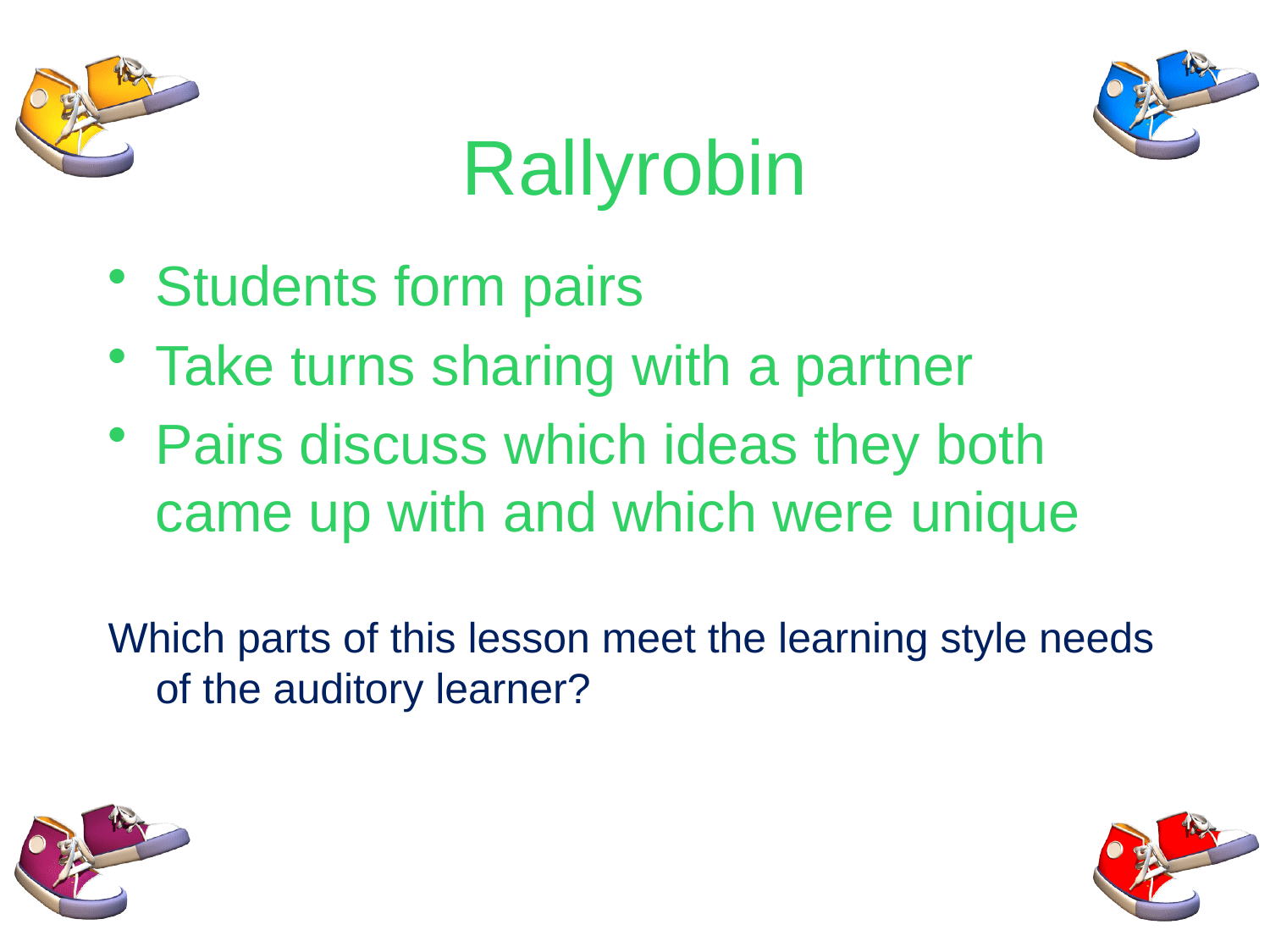

# Rallyrobin
Students form pairs
Take turns sharing with a partner
Pairs discuss which ideas they both came up with and which were unique

Which parts of this lesson meet the learning style needs of the auditory learner?